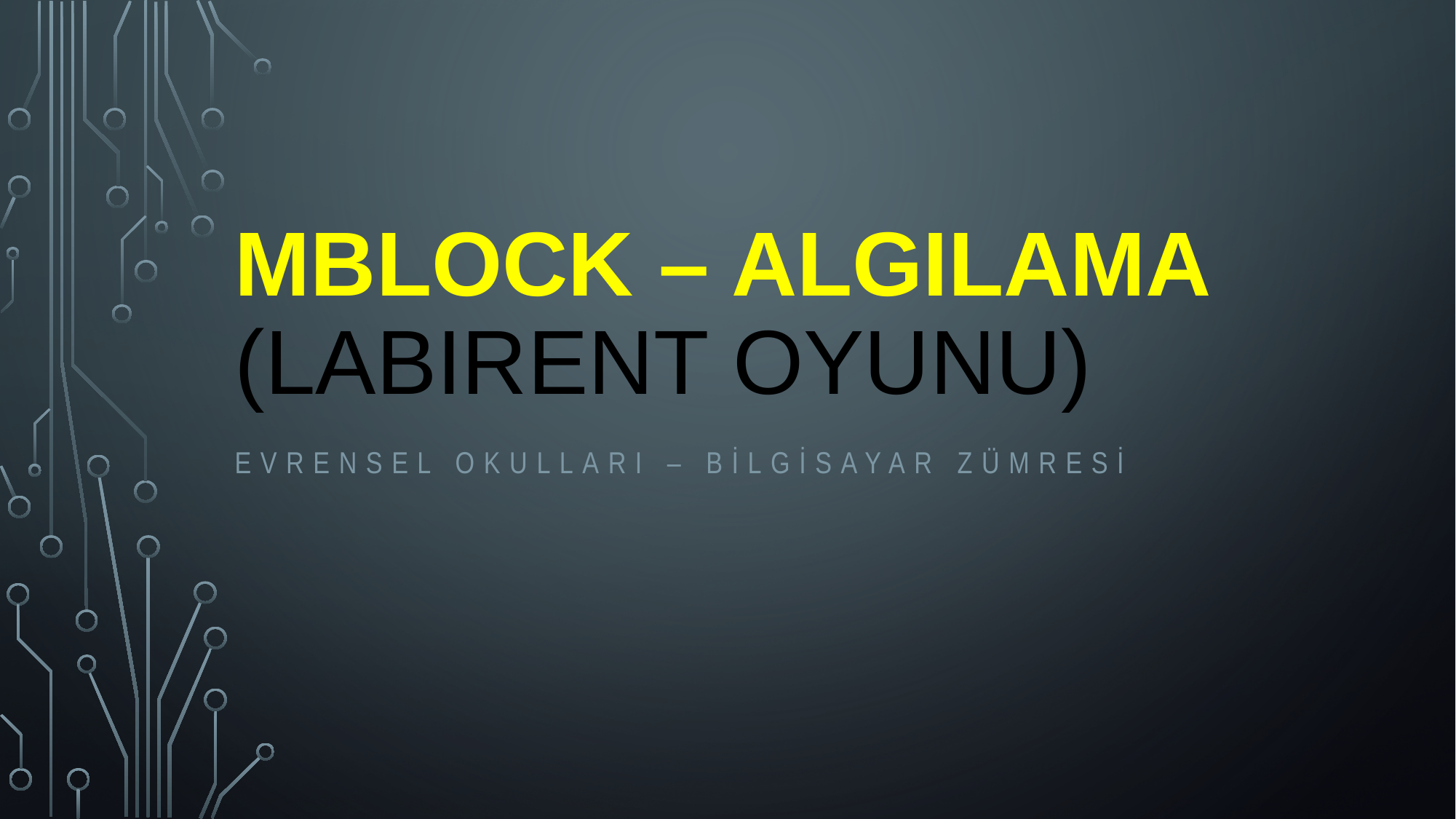

# Mblock – algılama (Labırent oyunu)
Evrensel okulları – bilgisayar zümresi